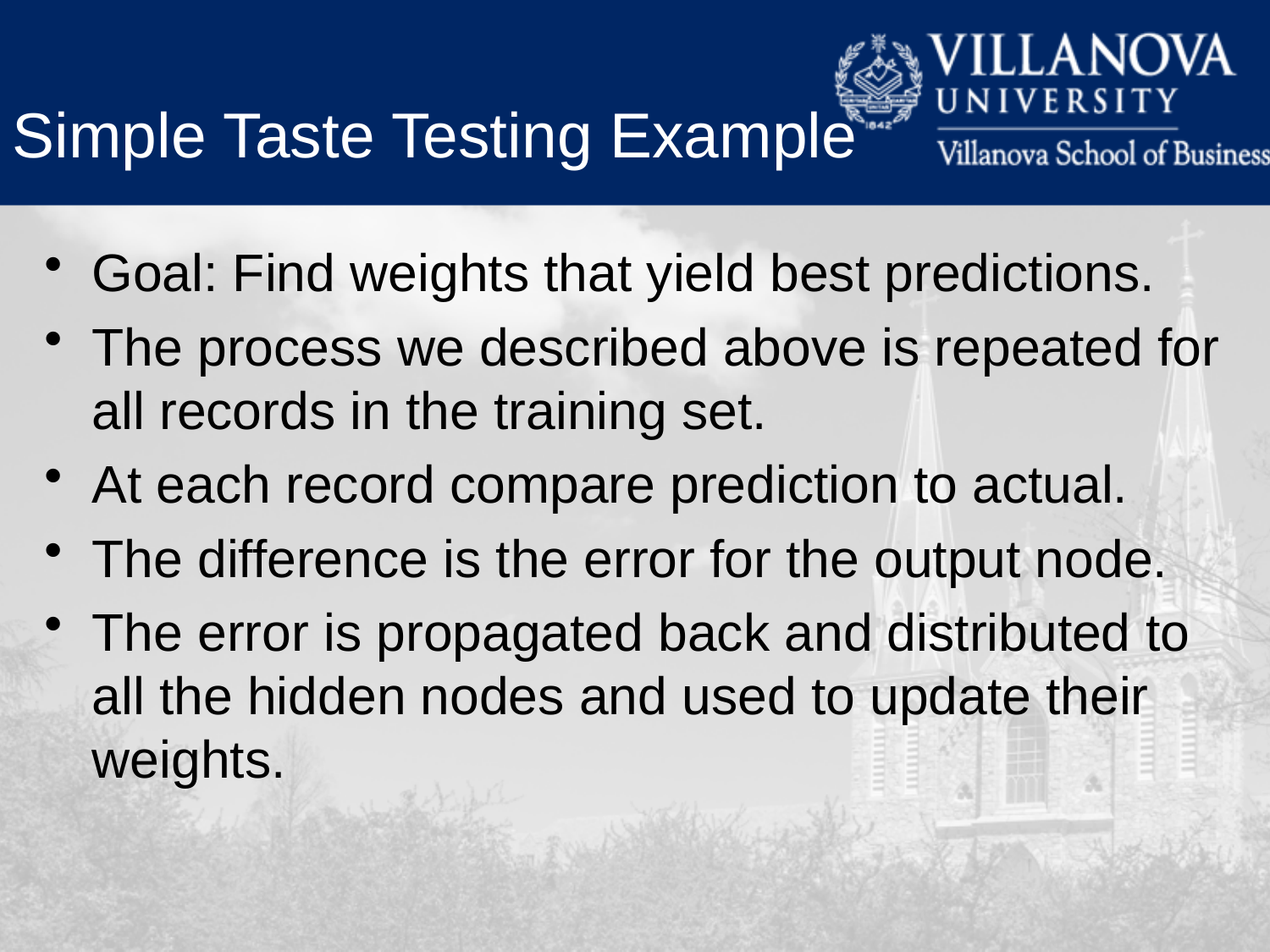

Simple Taste Testing Example
Goal: Find weights that yield best predictions.
The process we described above is repeated for all records in the training set.
At each record compare prediction to actual.
The difference is the error for the output node.
The error is propagated back and distributed to all the hidden nodes and used to update their weights.